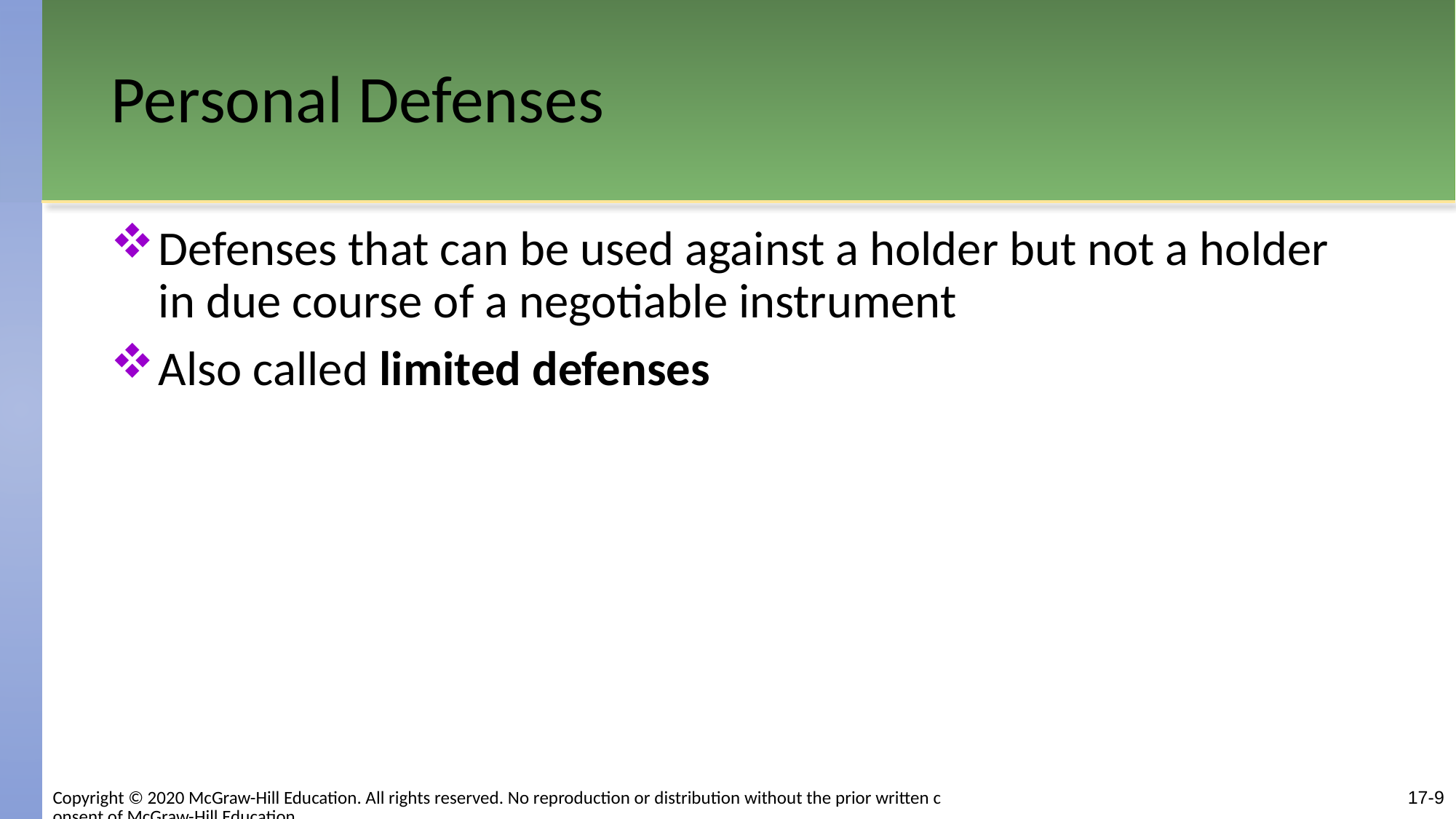

# Personal Defenses
Defenses that can be used against a holder but not a holder in due course of a negotiable instrument
Also called limited defenses

17-9
Copyright © 2020 McGraw-Hill Education. All rights reserved. No reproduction or distribution without the prior written consent of McGraw-Hill Education.